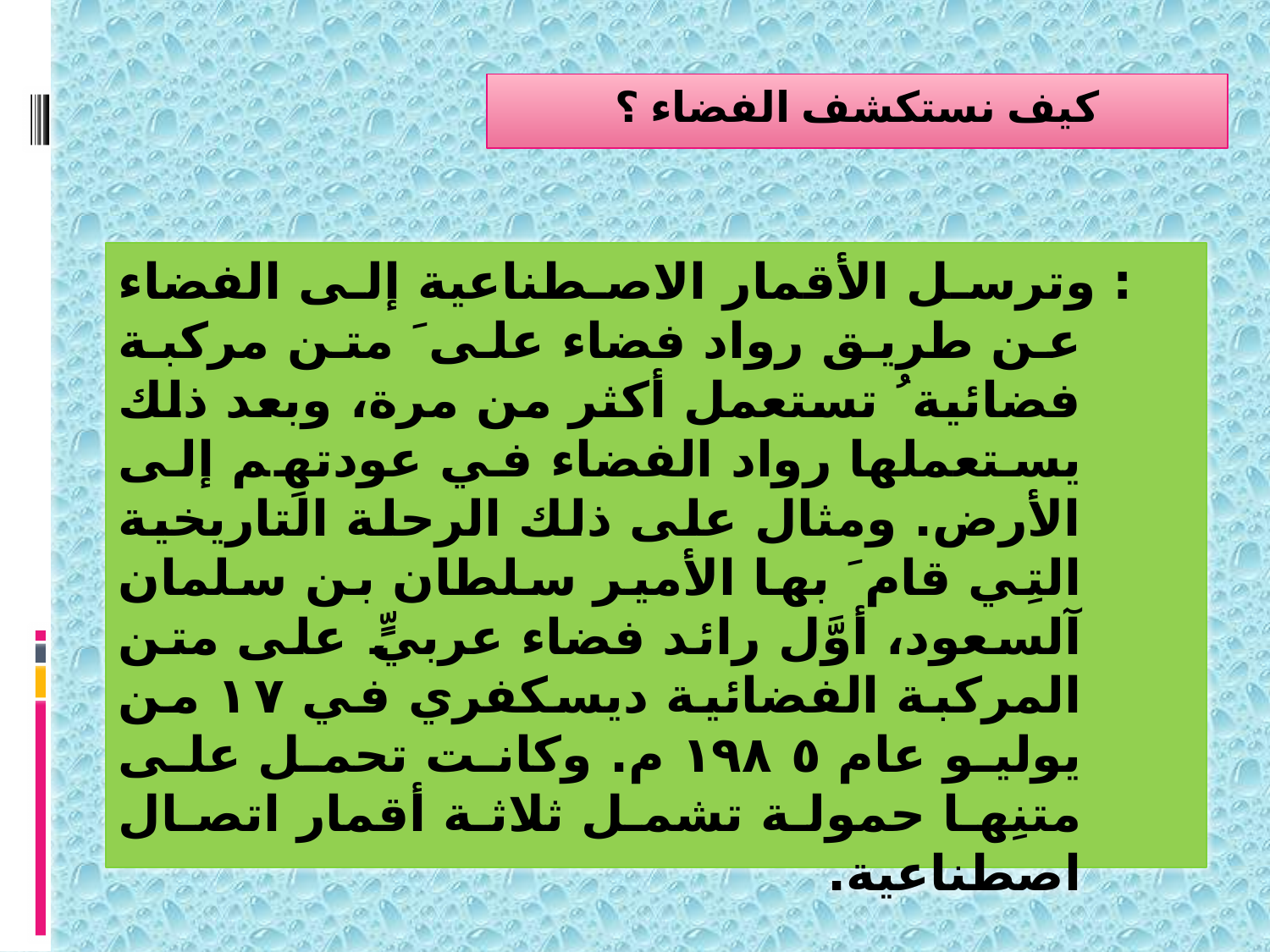

# كيف نستكشف الفضاء ؟
   : وترسل الأقمار الاصطناعية إلى الفضاء عن طريق رواد فضاء على َ متن مركبة فضائية ُ تستعمل أكثر من مرة، وبعد ذلك يستعملها رواد الفضاء في عودتهِم إلى الأرض. ومثال على ذلك الرحلة التاريخية التِي قام َ بها الأمير سلطان بن سلمان آلسعود، أوَّل رائد فضاء عربيٍّ على متن المركبة الفضائية ديسكفري في ١٧ من يوليو عام ١٩٨٥ م. وكانت تحمل على متنِها حمولة تشمل ثلاثة أقمار اتصال اصطناعية.